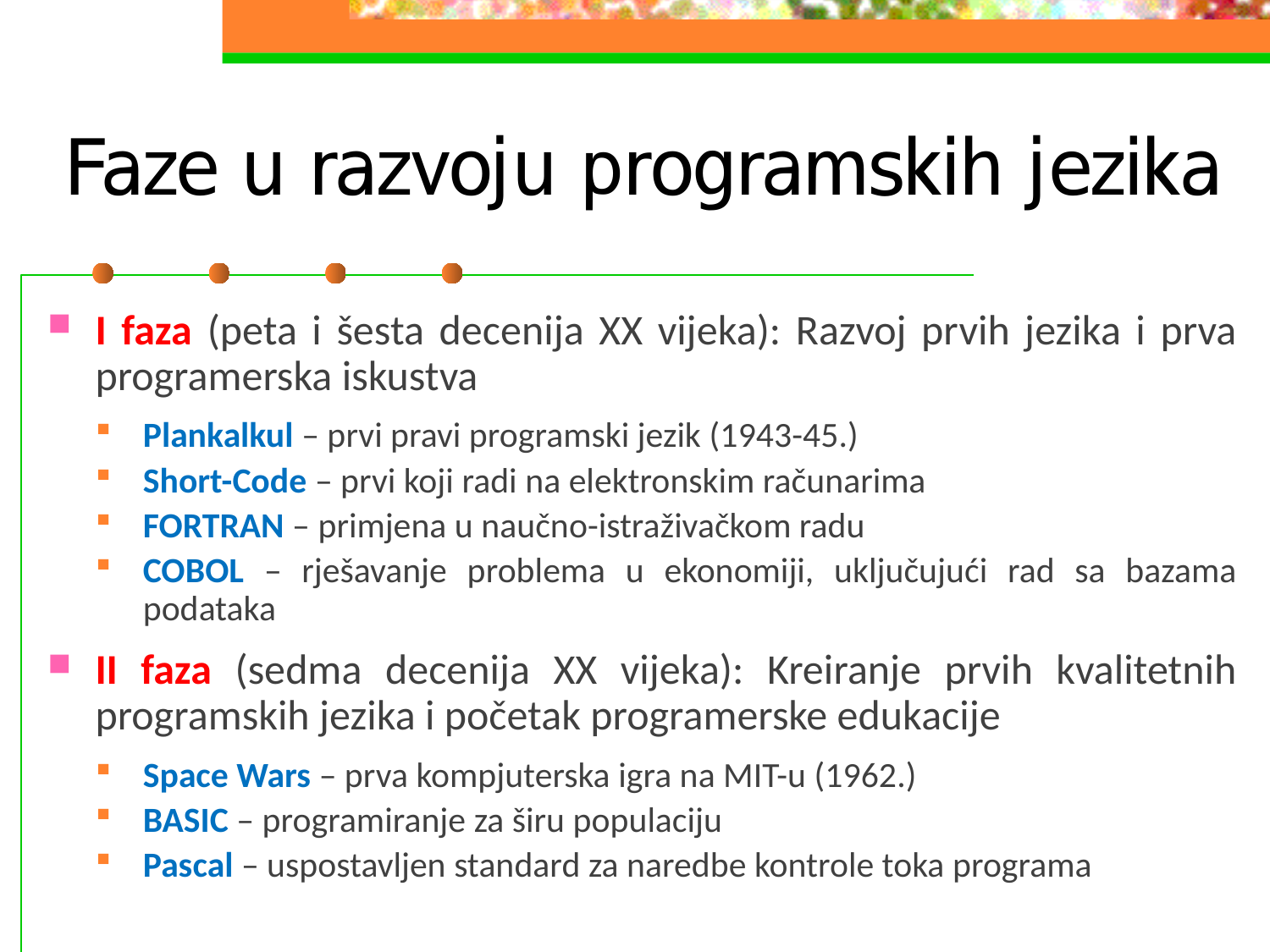

# Faze u razvoju programskih jezika
I faza (peta i šesta decenija XX vijeka): Razvoj prvih jezika i prva programerska iskustva
Plankalkul – prvi pravi programski jezik (1943-45.)
Short-Code – prvi koji radi na elektronskim računarima
FORTRAN – primjena u naučno-istraživačkom radu
COBOL – rješavanje problema u ekonomiji, uključujući rad sa bazama podataka
II faza (sedma decenija XX vijeka): Kreiranje prvih kvalitetnih programskih jezika i početak programerske edukacije
Space Wars – prva kompjuterska igra na MIT-u (1962.)
BASIC – programiranje za širu populaciju
Pascal – uspostavljen standard za naredbe kontrole toka programa